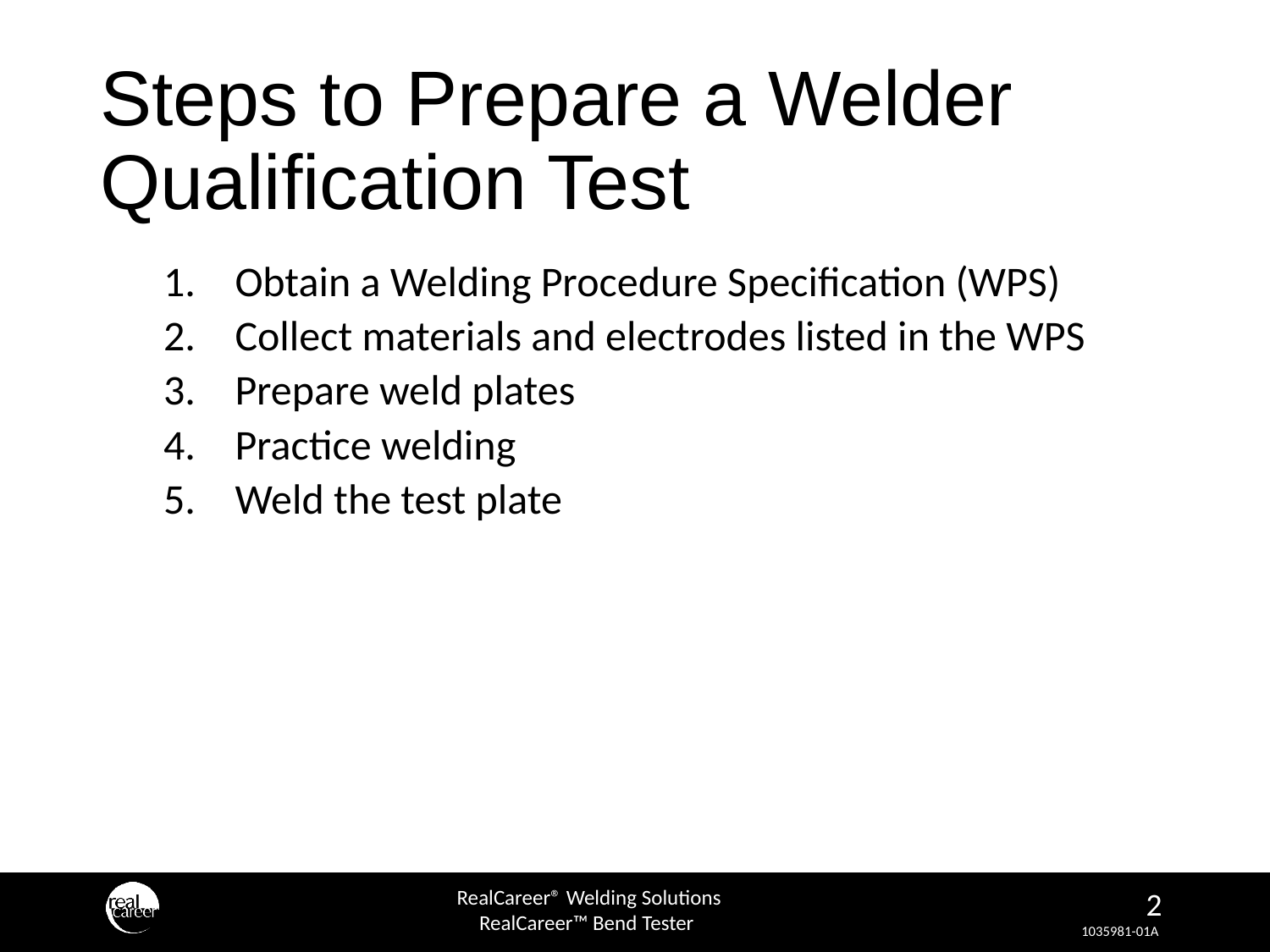

# Steps to Prepare a Welder Qualification Test
Obtain a Welding Procedure Specification (WPS)
Collect materials and electrodes listed in the WPS
Prepare weld plates
Practice welding
Weld the test plate